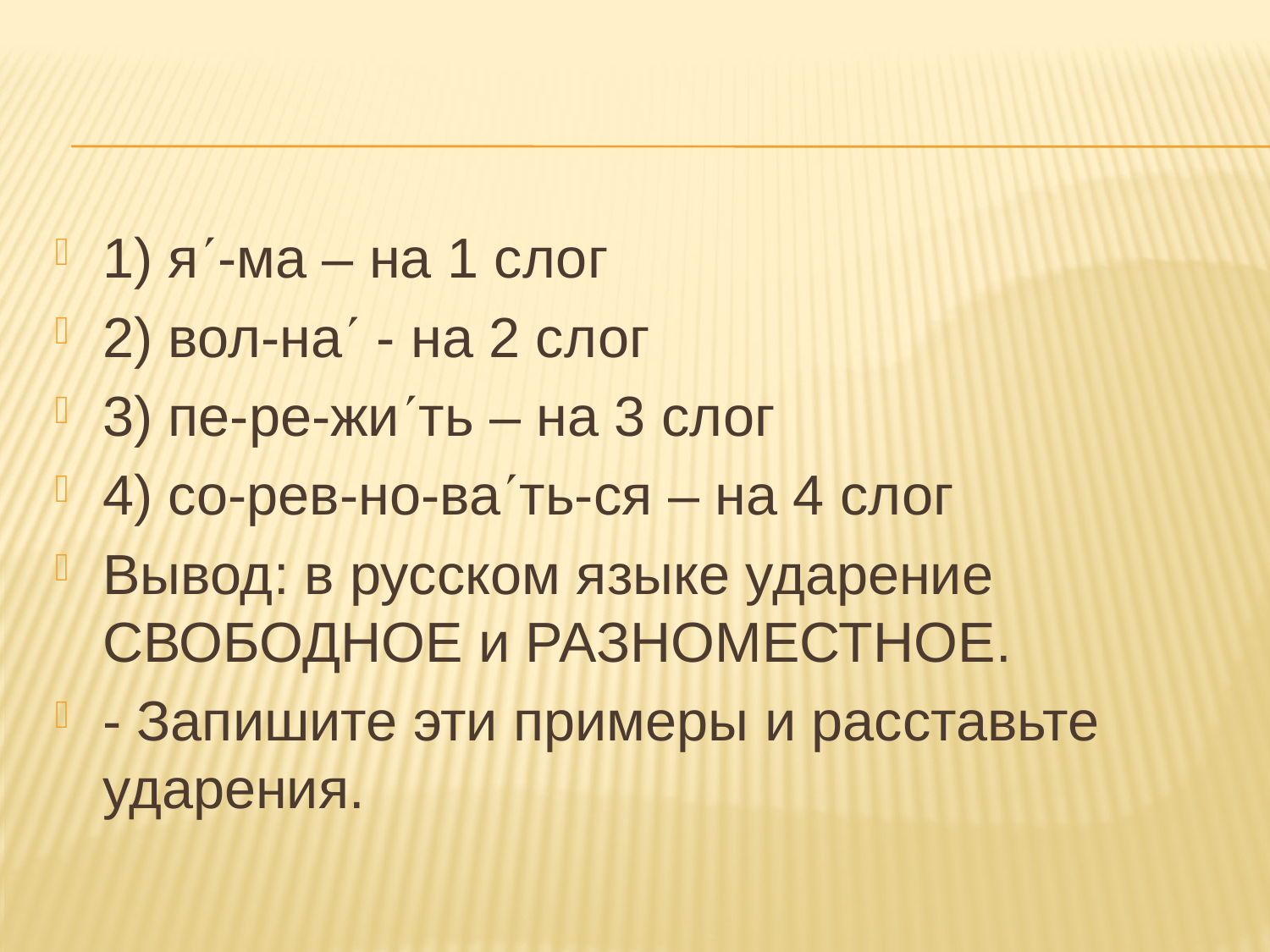

#
1) я′-ма – на 1 слог
2) вол-на′ - на 2 слог
3) пе-ре-жи′ть – на 3 слог
4) со-рев-но-ва′ть-ся – на 4 слог
Вывод: в русском языке ударение СВОБОДНОЕ и РАЗНОМЕСТНОЕ.
- Запишите эти примеры и расставьте ударения.